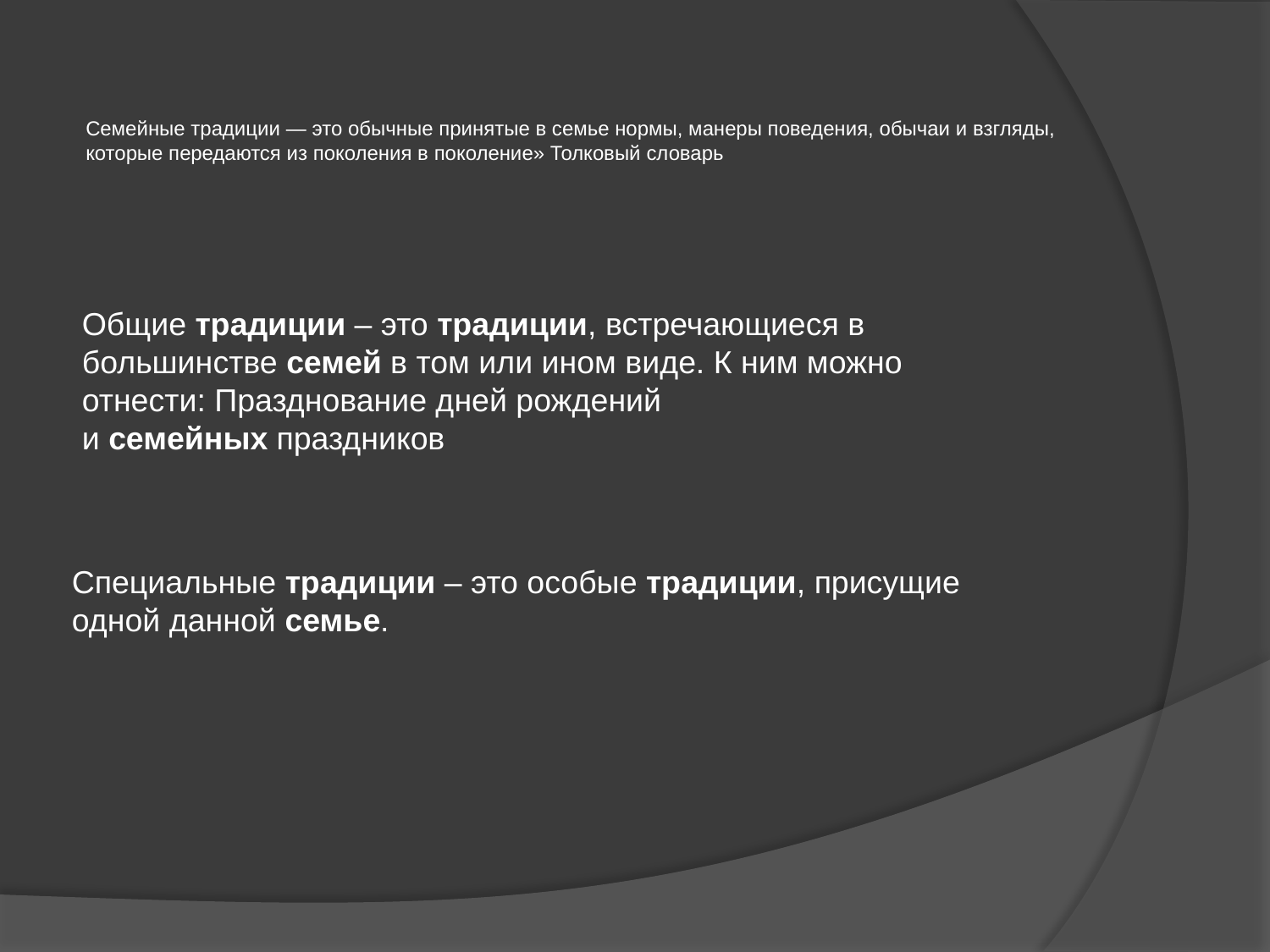

# Семейные традиции — это обычные принятые в семье нормы, манеры поведения, обычаи и взгляды, которые передаются из поколения в поколение» Толковый словарь
Общие традиции – это традиции, встречающиеся в большинстве семей в том или ином виде. К ним можно отнести: Празднование дней рождений и семейных праздников
Специальные традиции – это особые традиции, присущие одной данной семье.